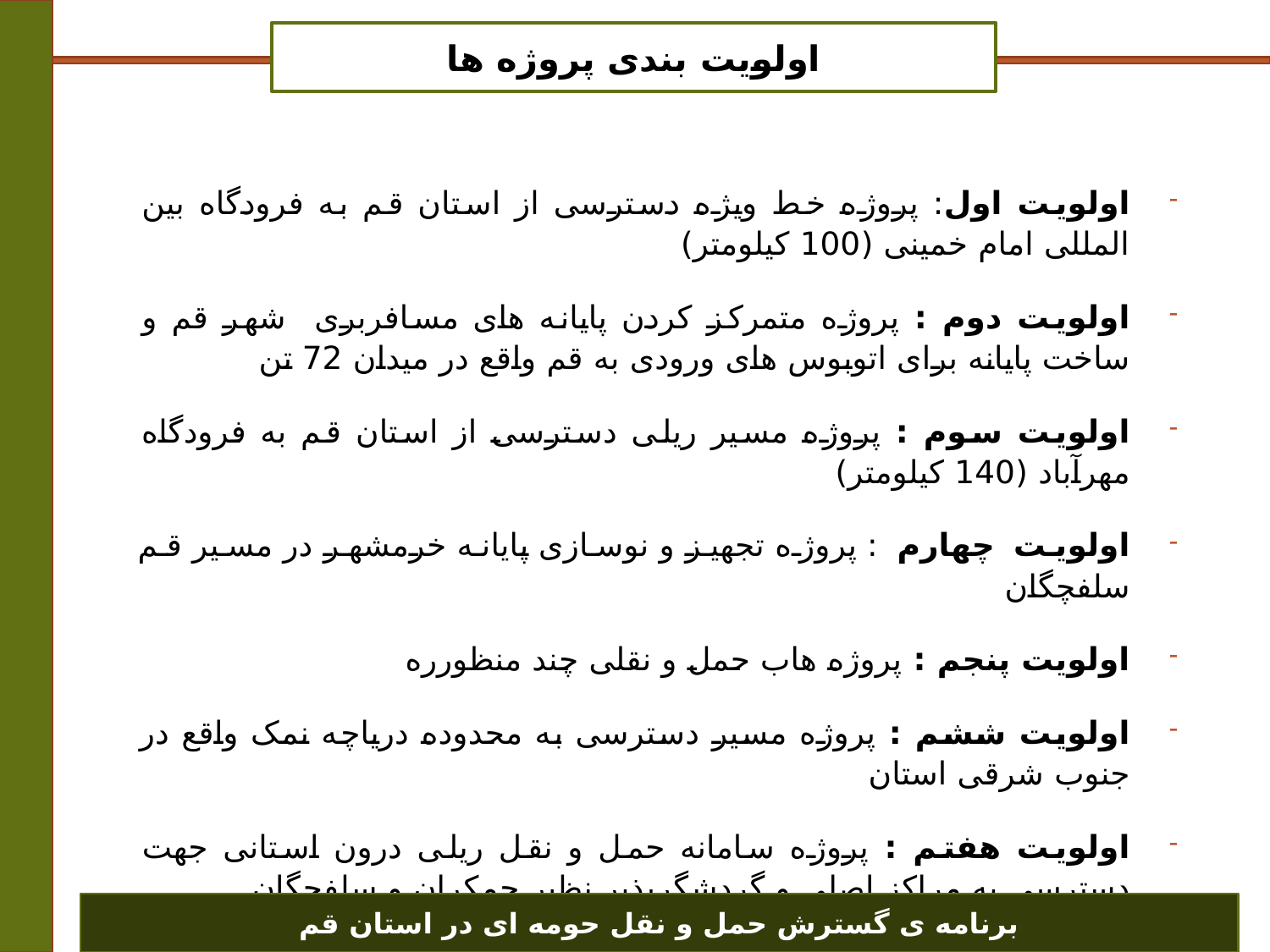

اولویت بندی پروژه ها

اولویت اول: پروژه خط ویژه دسترسی از استان قم به فرودگاه بین المللی امام خمینی (100 کیلومتر)
اولویت دوم : پروژه متمرکز کردن پایانه های مسافربری  شهر قم و ساخت پایانه برای اتوبوس های ورودی به قم واقع در میدان 72 تن
اولویت سوم : پروژه مسیر ریلی دسترسی از استان قم به فرودگاه مهرآباد (140 کیلومتر)
اولویت چهارم : پروژه تجهیز و نوسازی پایانه خرمشهر در مسیر قم سلفچگان
اولویت پنجم : پروژه هاب حمل و نقلی چند منظورره
اولویت ششم : پروژه مسیر دسترسی به محدوده دریاچه نمک واقع در جنوب شرقی استان
اولویت هفتم : پروژه سامانه حمل و نقل ریلی درون استانی جهت دسترسی به مراکز اصلی و گردشگرپذیر نظیر جمکران و سلفچگان

برنامه ی گسترش حمل و نقل حومه ای در استان قم